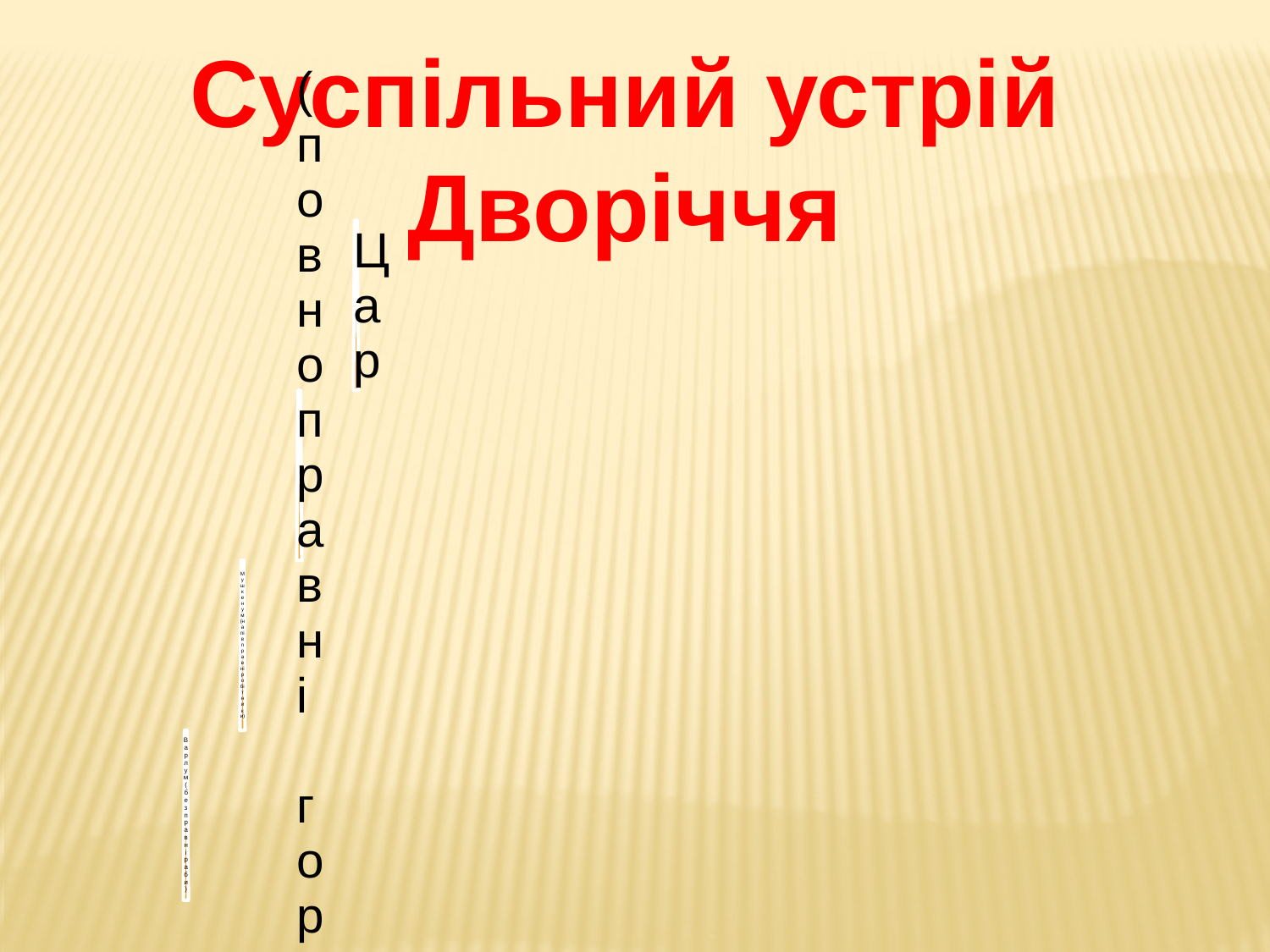

Суспільний устрій Дворіччя
Варлум(безправні раби)
Мушкенум (напівправні робітники)